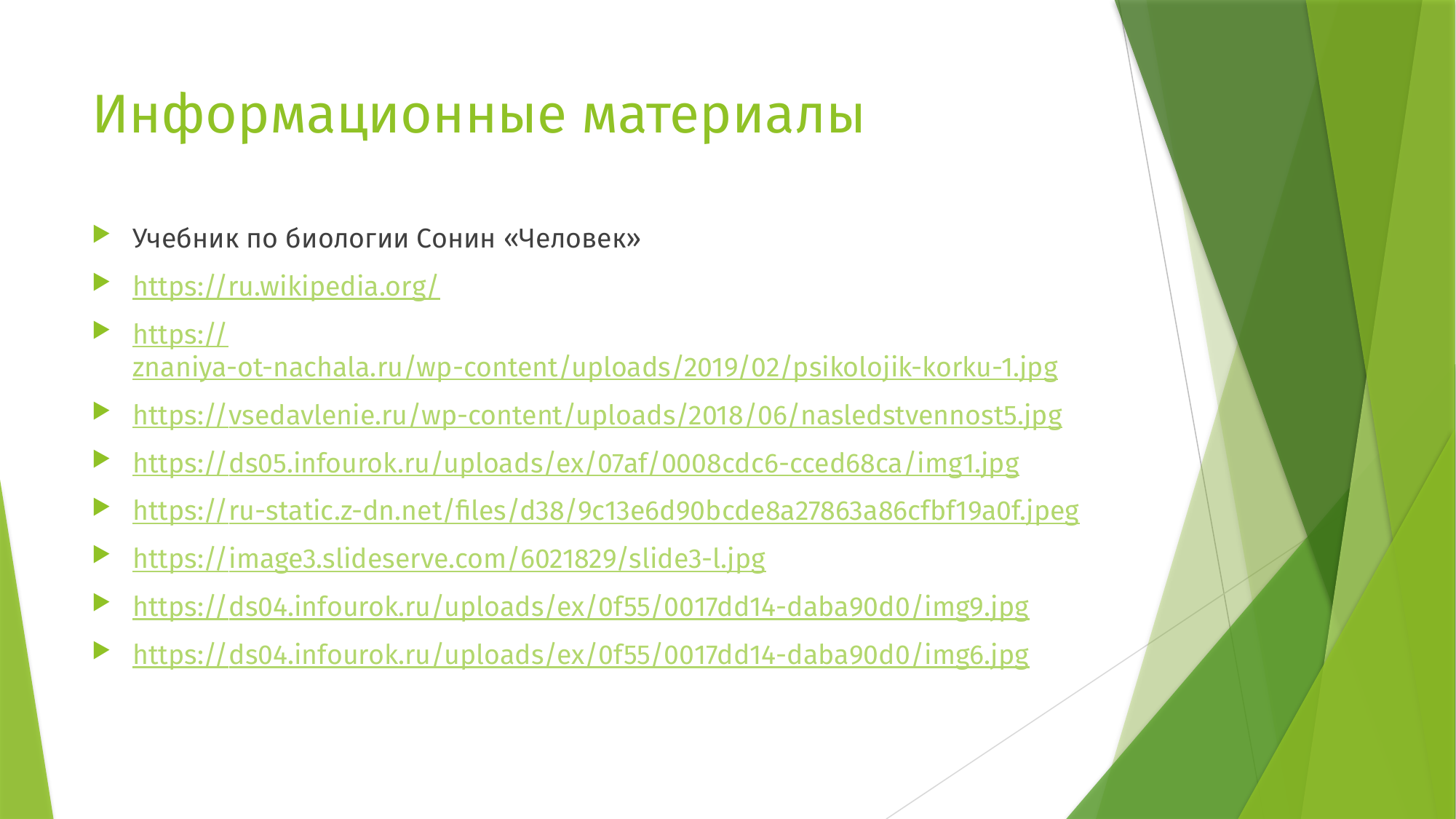

# Информационные материалы
Учебник по биологии Сонин «Человек»
https://ru.wikipedia.org/
https://znaniya-ot-nachala.ru/wp-content/uploads/2019/02/psikolojik-korku-1.jpg
https://vsedavlenie.ru/wp-content/uploads/2018/06/nasledstvennost5.jpg
https://ds05.infourok.ru/uploads/ex/07af/0008cdc6-cced68ca/img1.jpg
https://ru-static.z-dn.net/files/d38/9c13e6d90bcde8a27863a86cfbf19a0f.jpeg
https://image3.slideserve.com/6021829/slide3-l.jpg
https://ds04.infourok.ru/uploads/ex/0f55/0017dd14-daba90d0/img9.jpg
https://ds04.infourok.ru/uploads/ex/0f55/0017dd14-daba90d0/img6.jpg